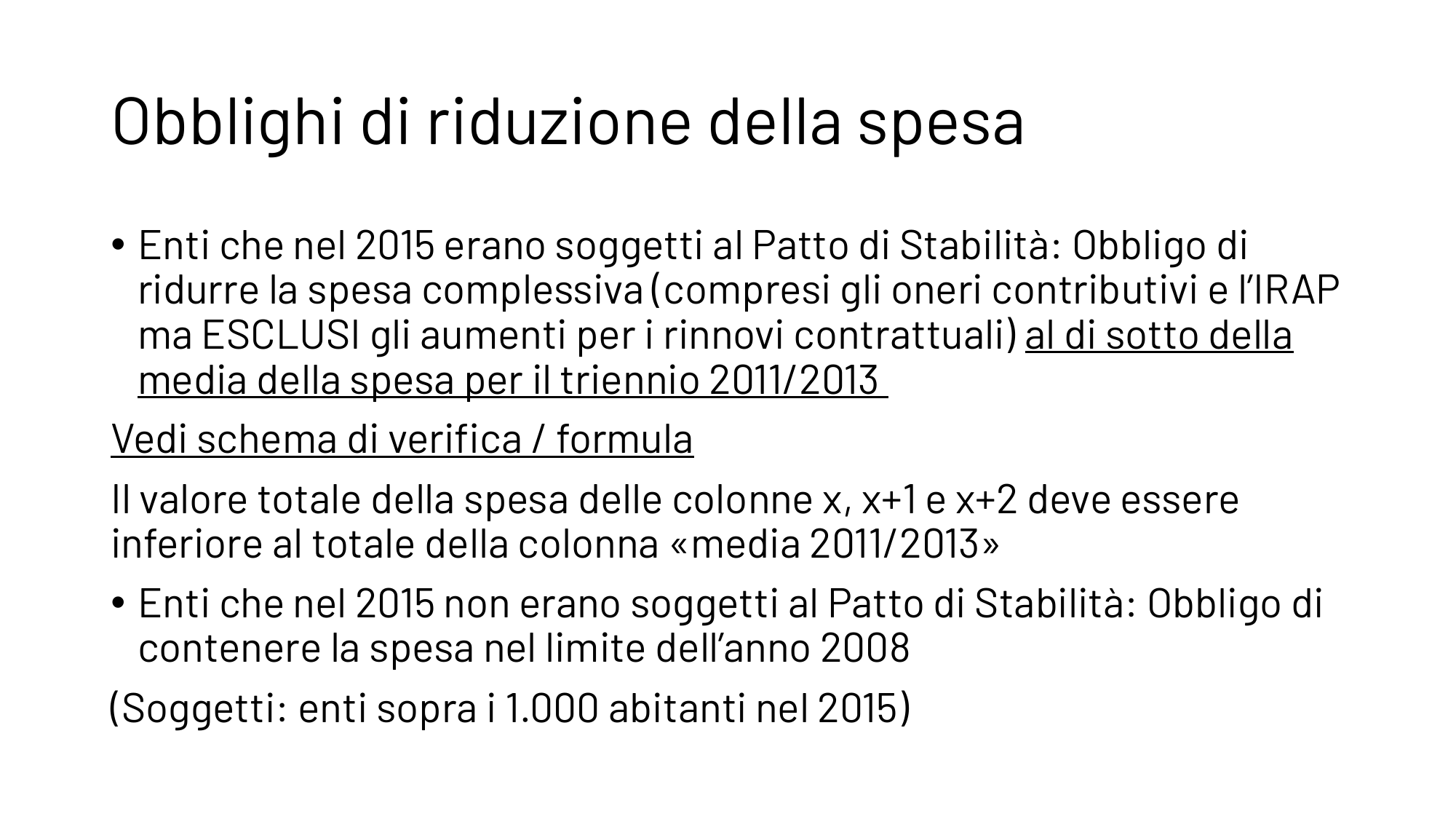

# Obblighi di riduzione della spesa
Enti che nel 2015 erano soggetti al Patto di Stabilità: Obbligo di ridurre la spesa complessiva (compresi gli oneri contributivi e l’IRAP ma ESCLUSI gli aumenti per i rinnovi contrattuali) al di sotto della media della spesa per il triennio 2011/2013
Vedi schema di verifica / formula
Il valore totale della spesa delle colonne x, x+1 e x+2 deve essere inferiore al totale della colonna «media 2011/2013»
Enti che nel 2015 non erano soggetti al Patto di Stabilità: Obbligo di contenere la spesa nel limite dell’anno 2008
(Soggetti: enti sopra i 1.000 abitanti nel 2015)